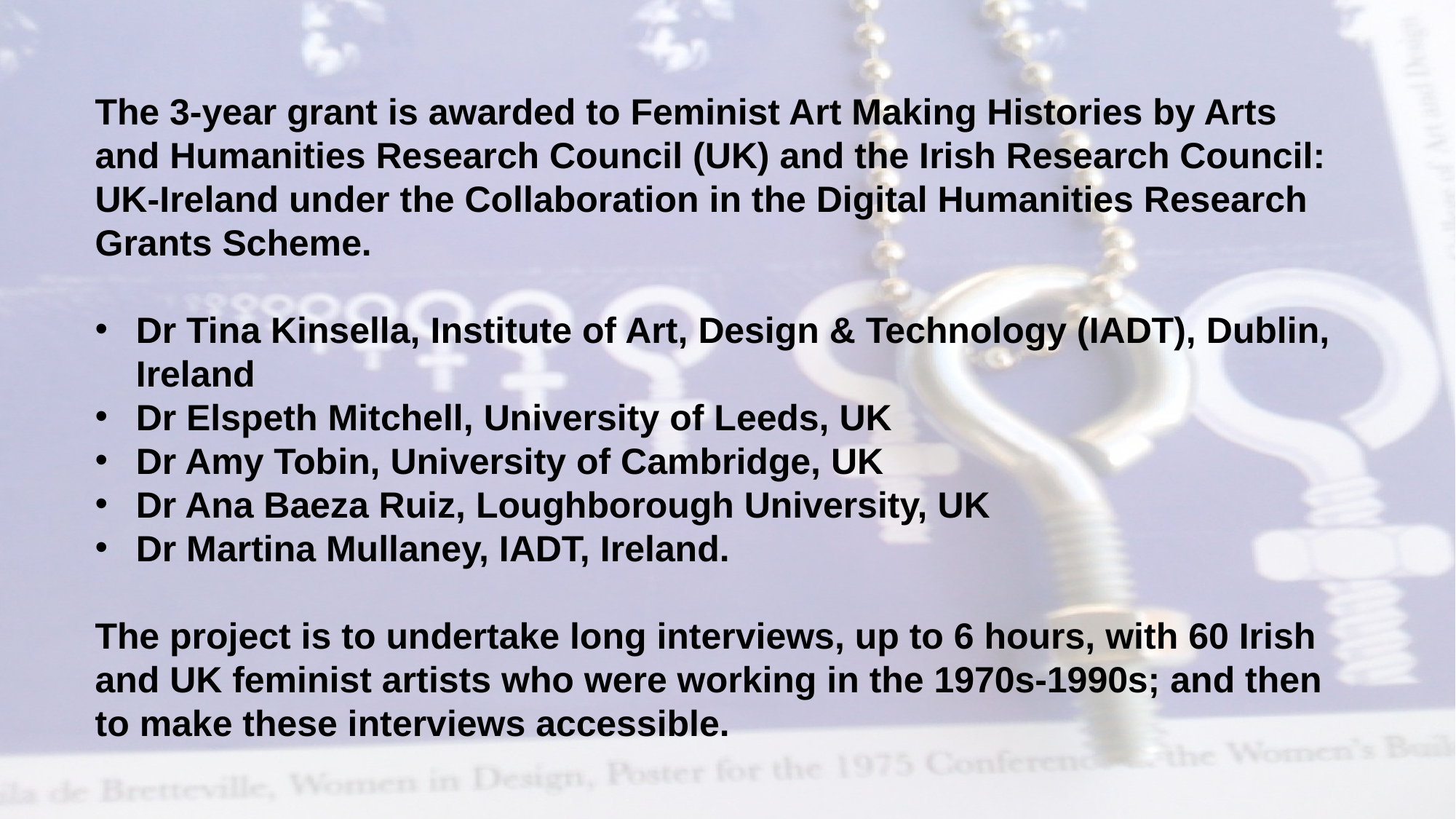

The 3-year grant is awarded to Feminist Art Making Histories by Arts and Humanities Research Council (UK) and the Irish Research Council: UK-Ireland under the Collaboration in the Digital Humanities Research Grants Scheme.

Dr Tina Kinsella, Institute of Art, Design & Technology (IADT), Dublin, Ireland
Dr Elspeth Mitchell, University of Leeds, UK
Dr Amy Tobin, University of Cambridge, UK
Dr Ana Baeza Ruiz, Loughborough University, UK
Dr Martina Mullaney, IADT, Ireland.

The project is to undertake long interviews, up to 6 hours, with 60 Irish and UK feminist artists who were working in the 1970s-1990s; and then to make these interviews accessible.